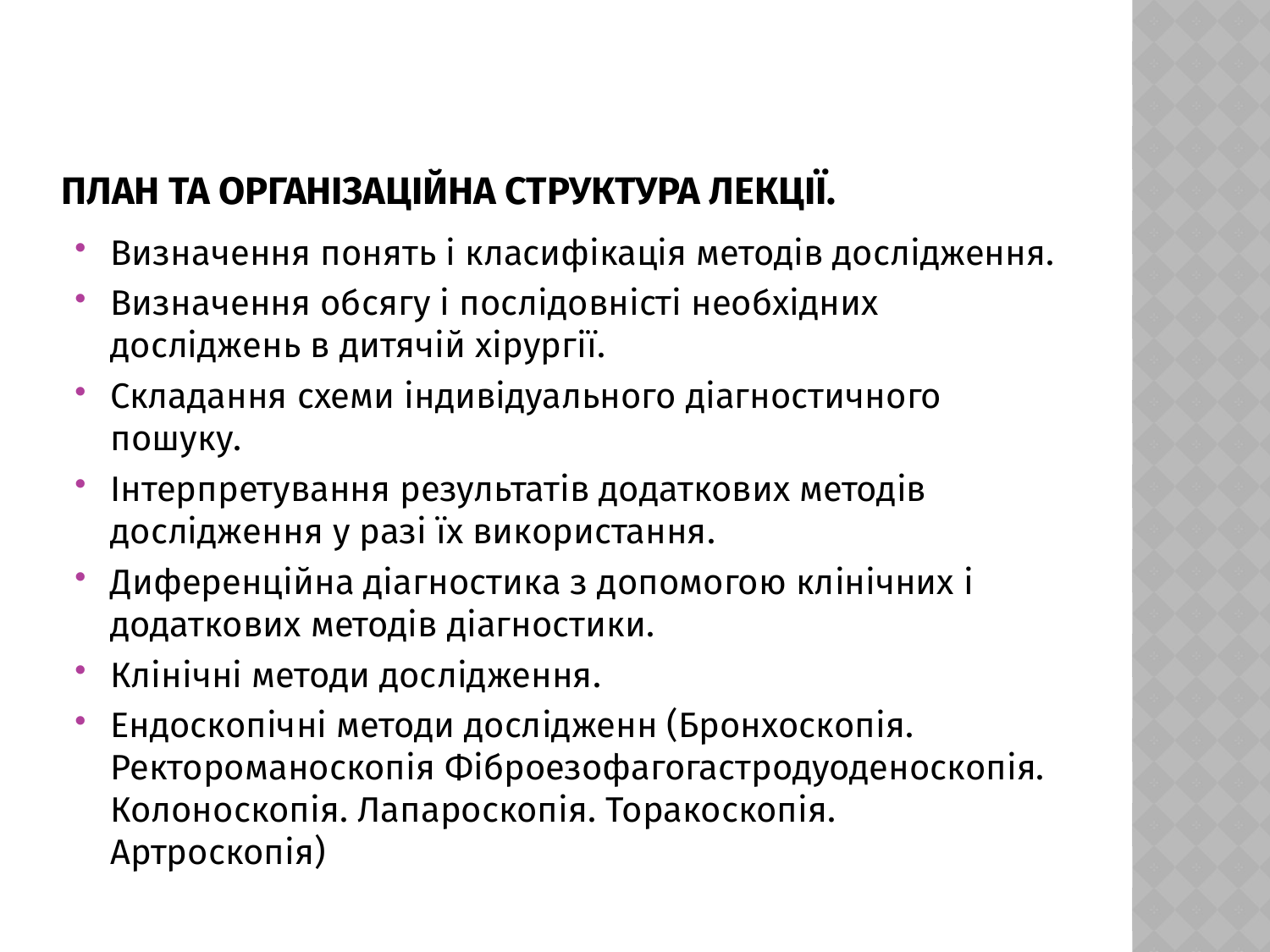

# План та організаційна структура лекції.
Визначення понять і класифікація методів дослідження.
Визначення обсягу і послідовністі необхідних досліджень в дитячій хірургії.
Складання схеми індивідуального діагностичного пошуку.
Інтерпретування результатів додаткових методів дослідження у разі їх використання.
Диференційна діагностика з допомогою клінічних і додаткових методів діагностики.
Клінічні методи дослідження.
Ендоскопічні методи дослідженн (Бронхоскопія. Ректороманоскопія Фіброезофагогастродуоденоскопія. Колоноскопія. Лапароскопія. Торакоскопія. Артроскопія)